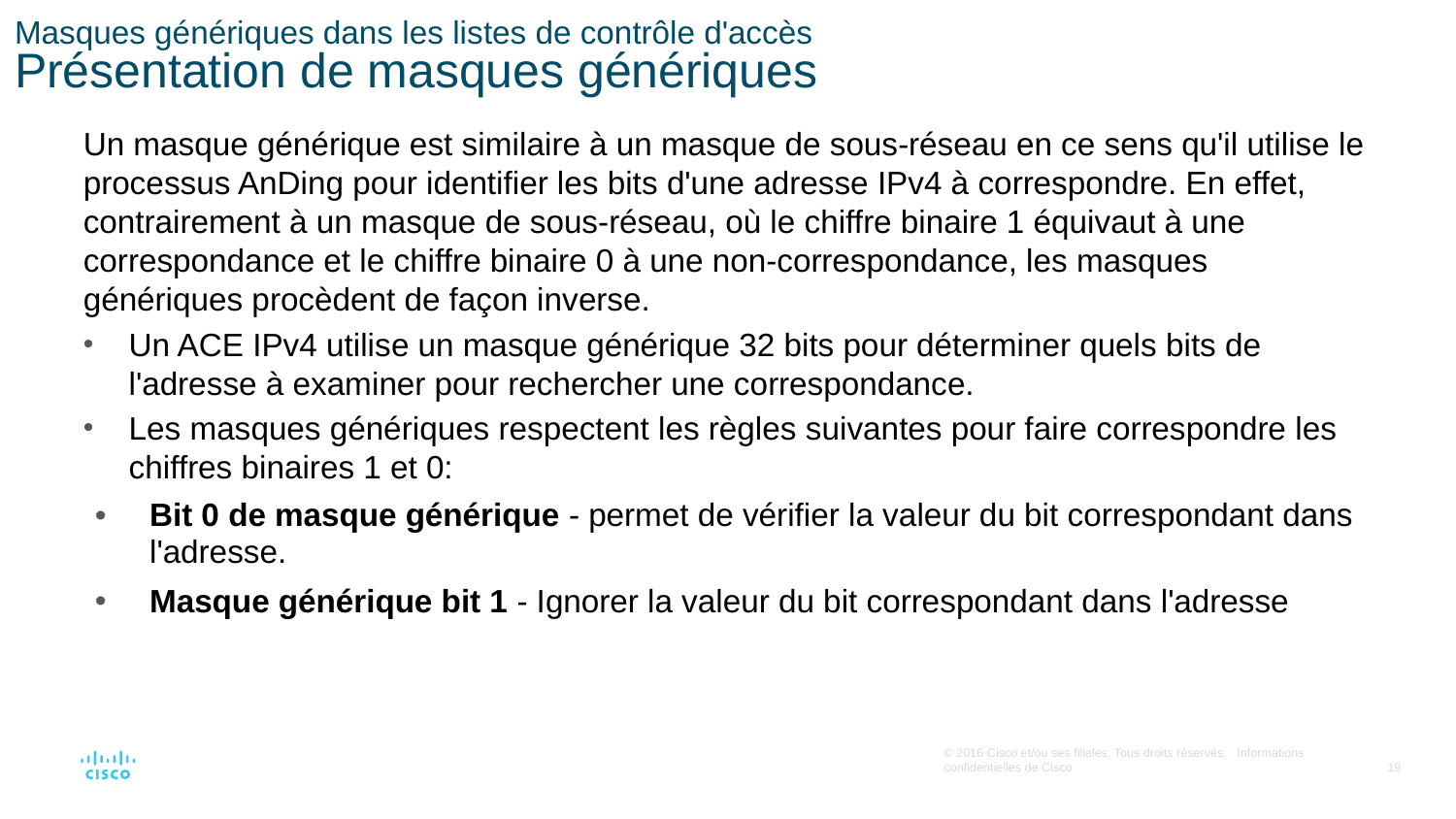

# Masques génériques dans les listes de contrôle d'accès Présentation de masques génériques
Un masque générique est similaire à un masque de sous-réseau en ce sens qu'il utilise le processus AnDing pour identifier les bits d'une adresse IPv4 à correspondre. En effet, contrairement à un masque de sous-réseau, où le chiffre binaire 1 équivaut à une correspondance et le chiffre binaire 0 à une non-correspondance, les masques génériques procèdent de façon inverse.
Un ACE IPv4 utilise un masque générique 32 bits pour déterminer quels bits de l'adresse à examiner pour rechercher une correspondance.
Les masques génériques respectent les règles suivantes pour faire correspondre les chiffres binaires 1 et 0:
Bit 0 de masque générique - permet de vérifier la valeur du bit correspondant dans l'adresse.
Masque générique bit 1 - Ignorer la valeur du bit correspondant dans l'adresse